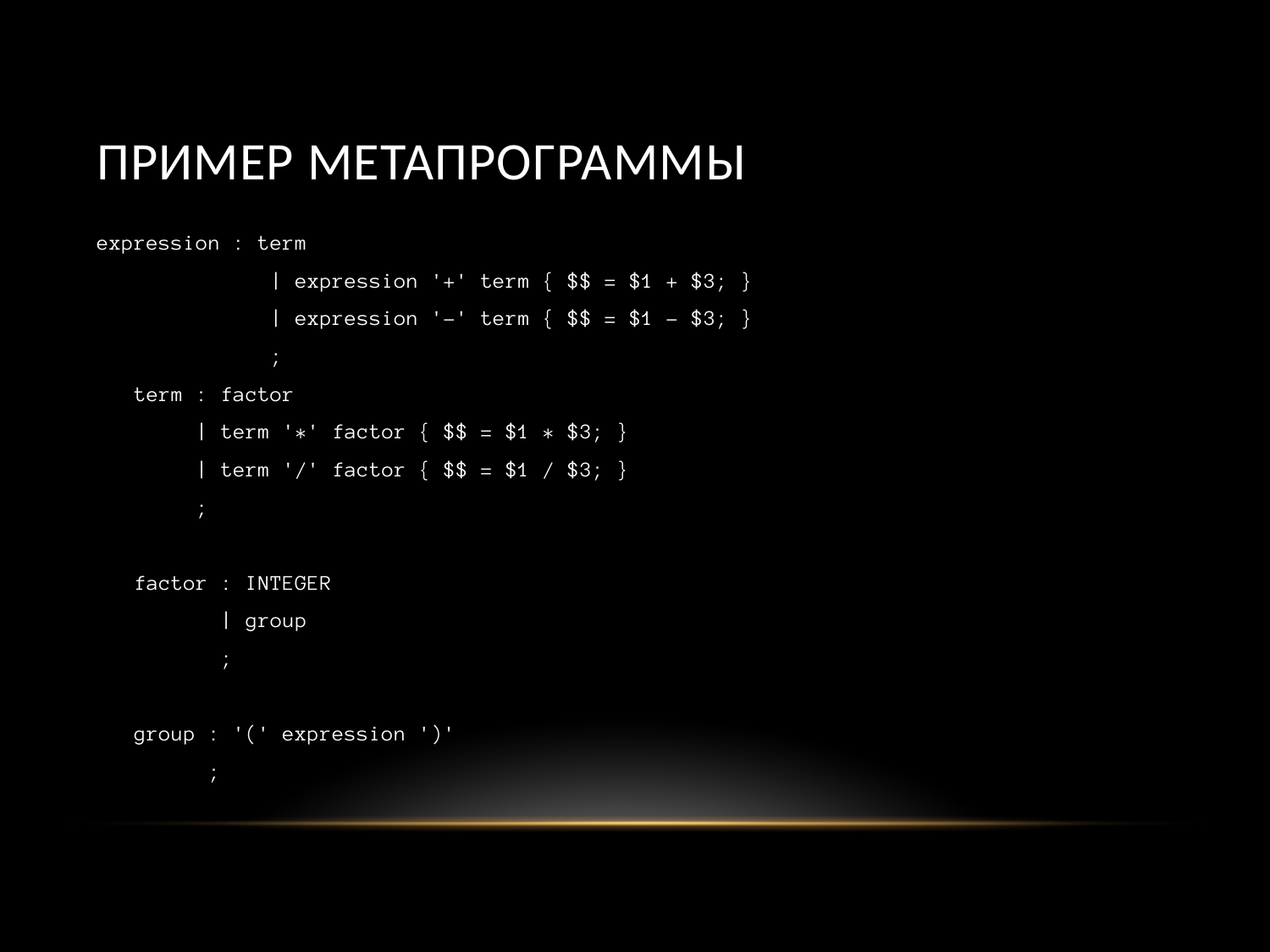

# Пример метапрограммы
expression : term
              | expression '+' term { $$ = $1 + $3; }
              | expression '-' term { $$ = $1 - $3; }
              ;
   term : factor
        | term '*' factor { $$ = $1 * $3; }
        | term '/' factor { $$ = $1 / $3; }
        ;

   factor : INTEGER
          | group
          ;

   group : '(' expression ')'
         ;